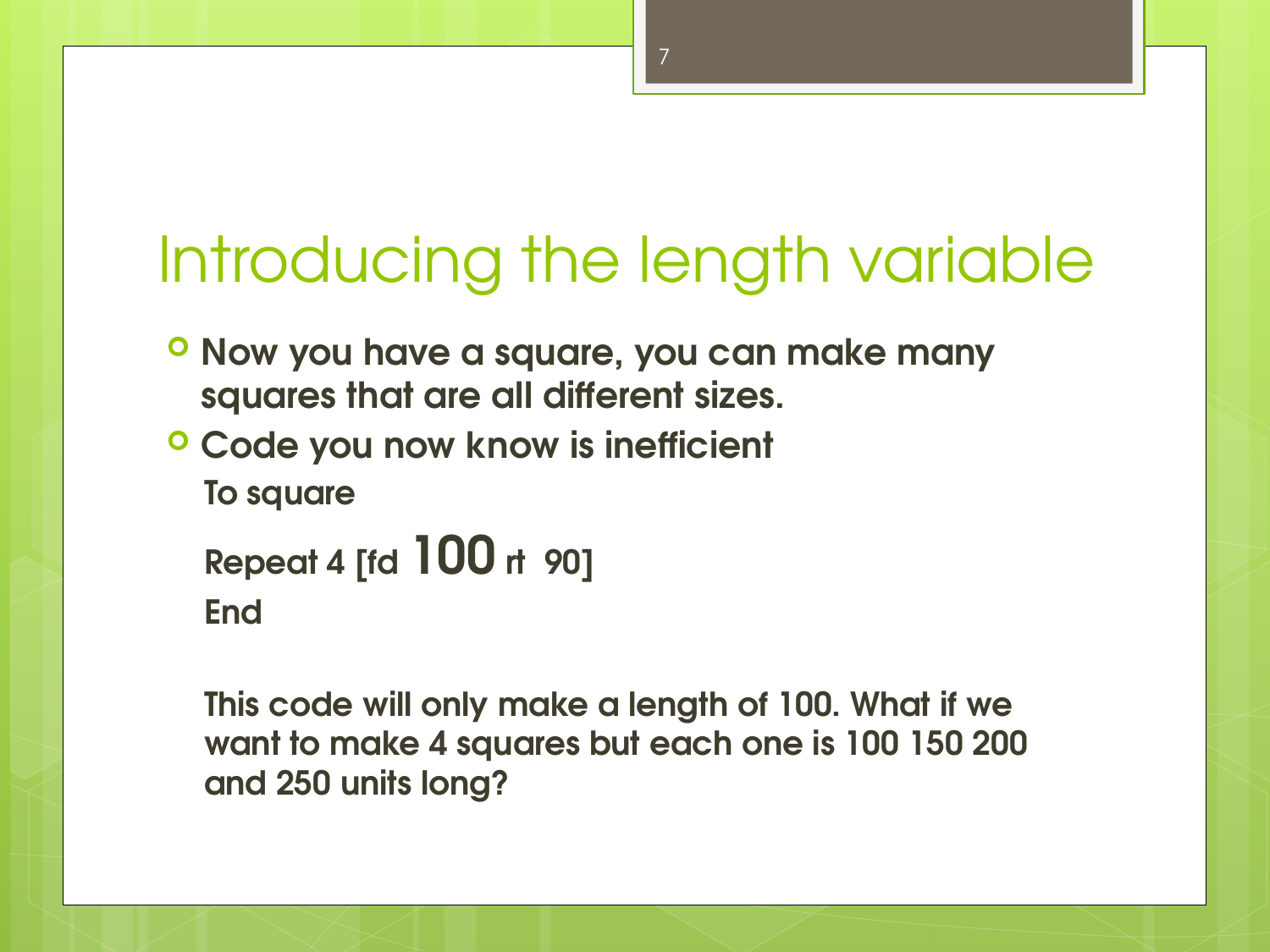

7
# Introducing the length variable
Now you have a square, you can make many squares that are all different sizes.
Code you now know is inefficient
To square
Repeat 4 [fd 100 rt  90]
End

This code will only make a length of 100. What if we want to make 4 squares but each one is 100 150 200 and 250 units long?